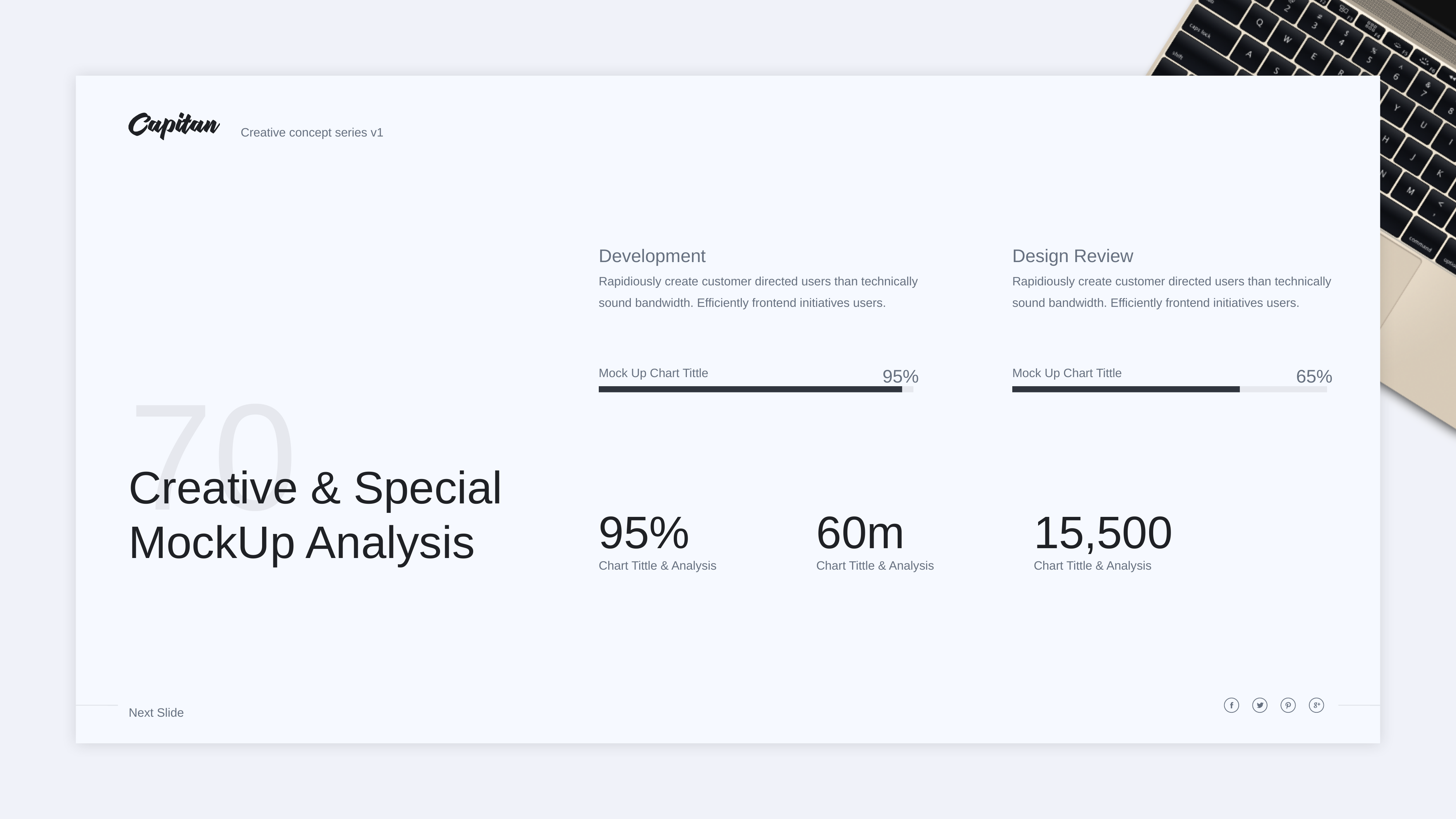

Development
Rapidiously create customer directed users than technically
sound bandwidth. Efficiently frontend initiatives users.
Design Review
Rapidiously create customer directed users than technically
sound bandwidth. Efficiently frontend initiatives users.
95%
65%
Mock Up Chart Tittle
Mock Up Chart Tittle
70

Creative & Special
MockUp Analysis
95%
Chart Tittle & Analysis
60m
Chart Tittle & Analysis
15,500
Chart Tittle & Analysis